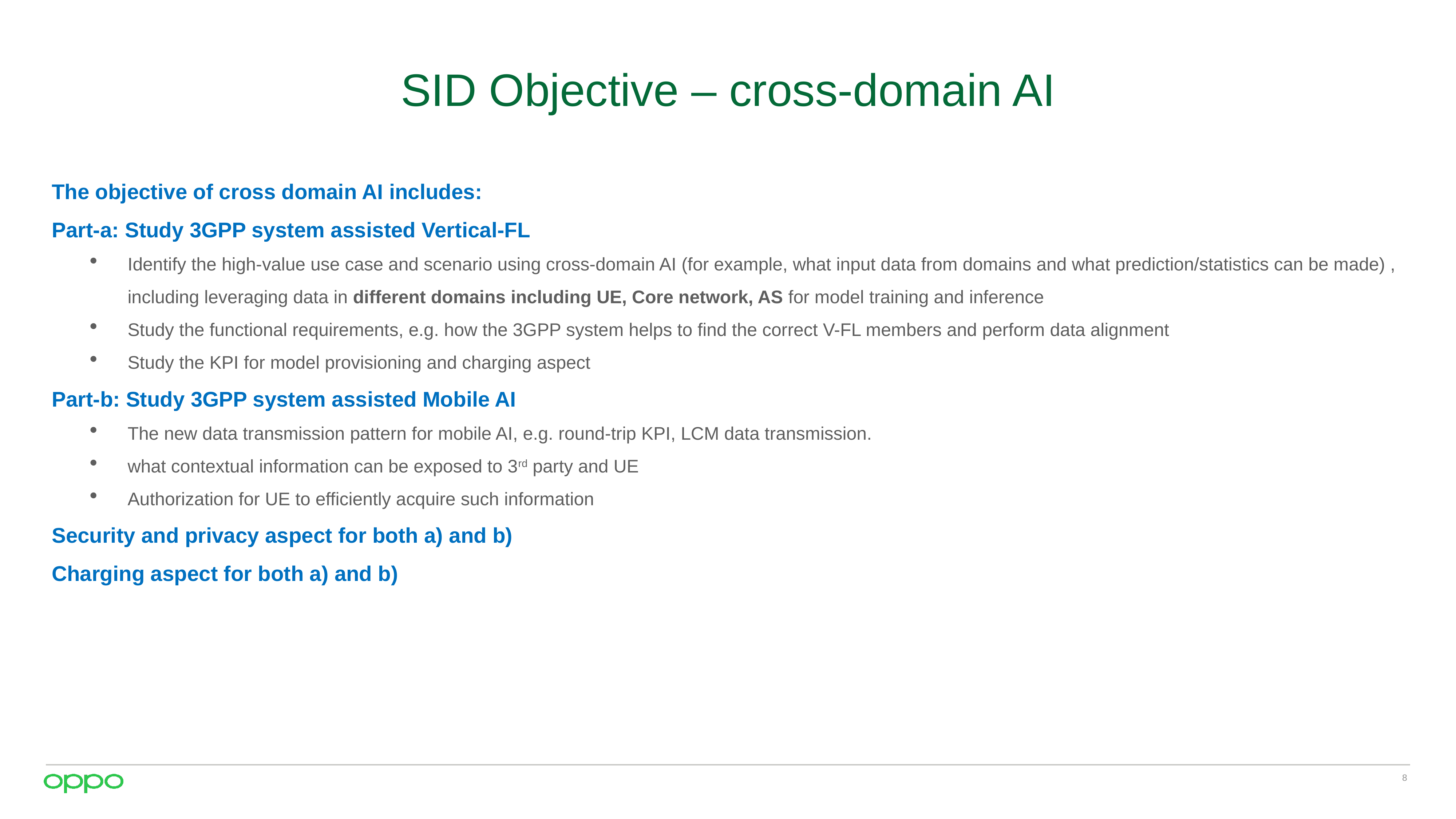

# SID Objective – cross-domain AI
The objective of cross domain AI includes:
Part-a: Study 3GPP system assisted Vertical-FL
Identify the high-value use case and scenario using cross-domain AI (for example, what input data from domains and what prediction/statistics can be made) , including leveraging data in different domains including UE, Core network, AS for model training and inference
Study the functional requirements, e.g. how the 3GPP system helps to find the correct V-FL members and perform data alignment
Study the KPI for model provisioning and charging aspect
Part-b: Study 3GPP system assisted Mobile AI
The new data transmission pattern for mobile AI, e.g. round-trip KPI, LCM data transmission.
what contextual information can be exposed to 3rd party and UE
Authorization for UE to efficiently acquire such information
Security and privacy aspect for both a) and b)
Charging aspect for both a) and b)